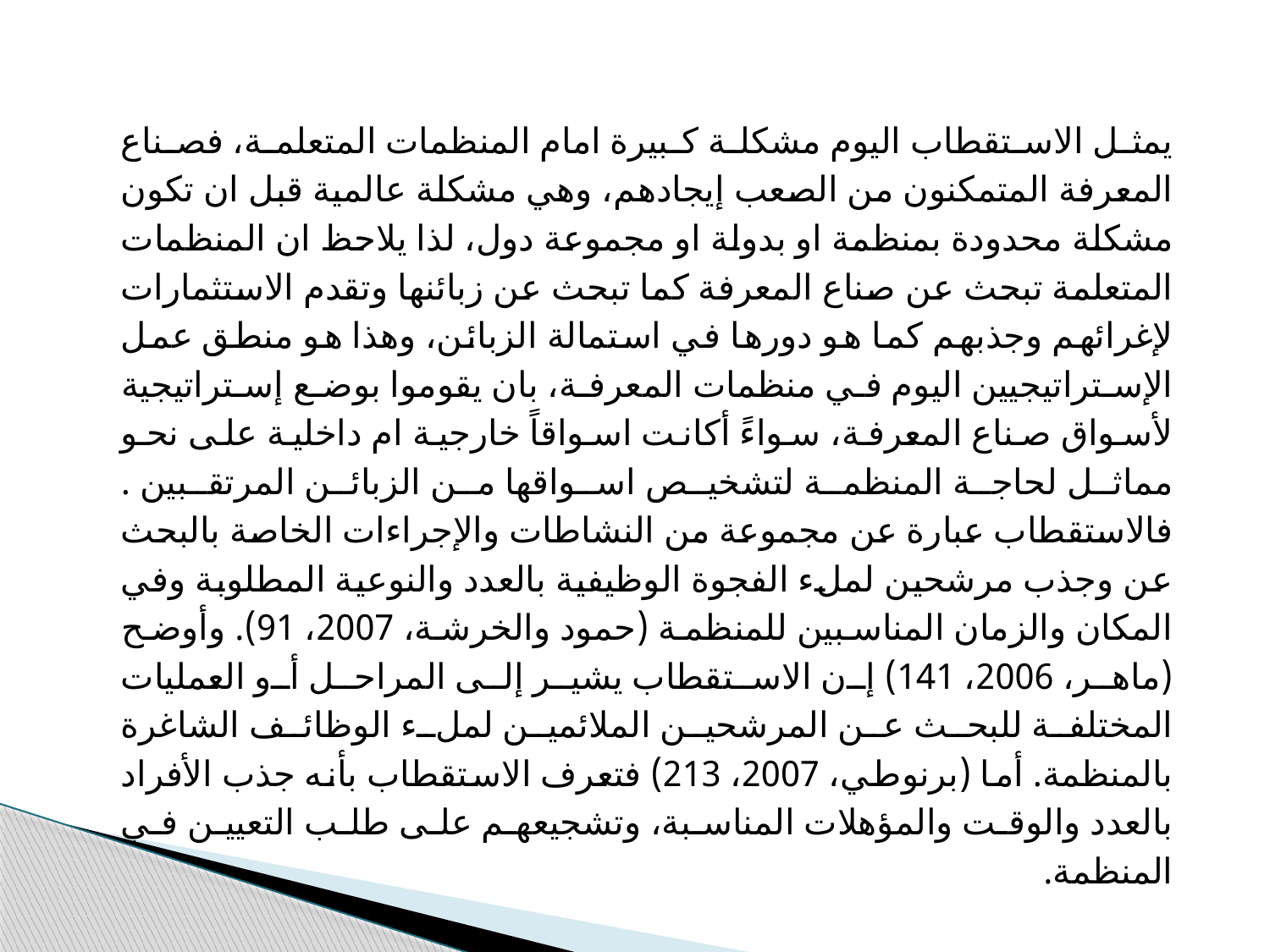

يمثل الاستقطاب اليوم مشكلة كبيرة امام المنظمات المتعلمة، فصناع المعرفة المتمكنون من الصعب إيجادهم، وهي مشكلة عالمية قبل ان تكون مشكلة محدودة بمنظمة او بدولة او مجموعة دول، لذا يلاحظ ان المنظمات المتعلمة تبحث عن صناع المعرفة كما تبحث عن زبائنها وتقدم الاستثمارات لإغرائهم وجذبهم كما هو دورها في استمالة الزبائن، وهذا هو منطق عمل الإستراتيجيين اليوم في منظمات المعرفة، بان يقوموا بوضع إستراتيجية لأسواق صناع المعرفة، سواءً أكانت اسواقاً خارجية ام داخلية على نحو مماثل لحاجة المنظمة لتشخيص اسواقها من الزبائن المرتقبين . فالاستقطاب عبارة عن مجموعة من النشاطات والإجراءات الخاصة بالبحث عن وجذب مرشحين لملء الفجوة الوظيفية بالعدد والنوعية المطلوبة وفي المكان والزمان المناسبين للمنظمة (حمود والخرشة، 2007، 91). وأوضح (ماهر، 2006، 141) إن الاستقطاب يشير إلى المراحل أو العمليات المختلفة للبحث عن المرشحين الملائمين لملء الوظائف الشاغرة بالمنظمة. أما (برنوطي، 2007، 213) فتعرف الاستقطاب بأنه جذب الأفراد بالعدد والوقت والمؤهلات المناسبة، وتشجيعهم على طلب التعيين في المنظمة.